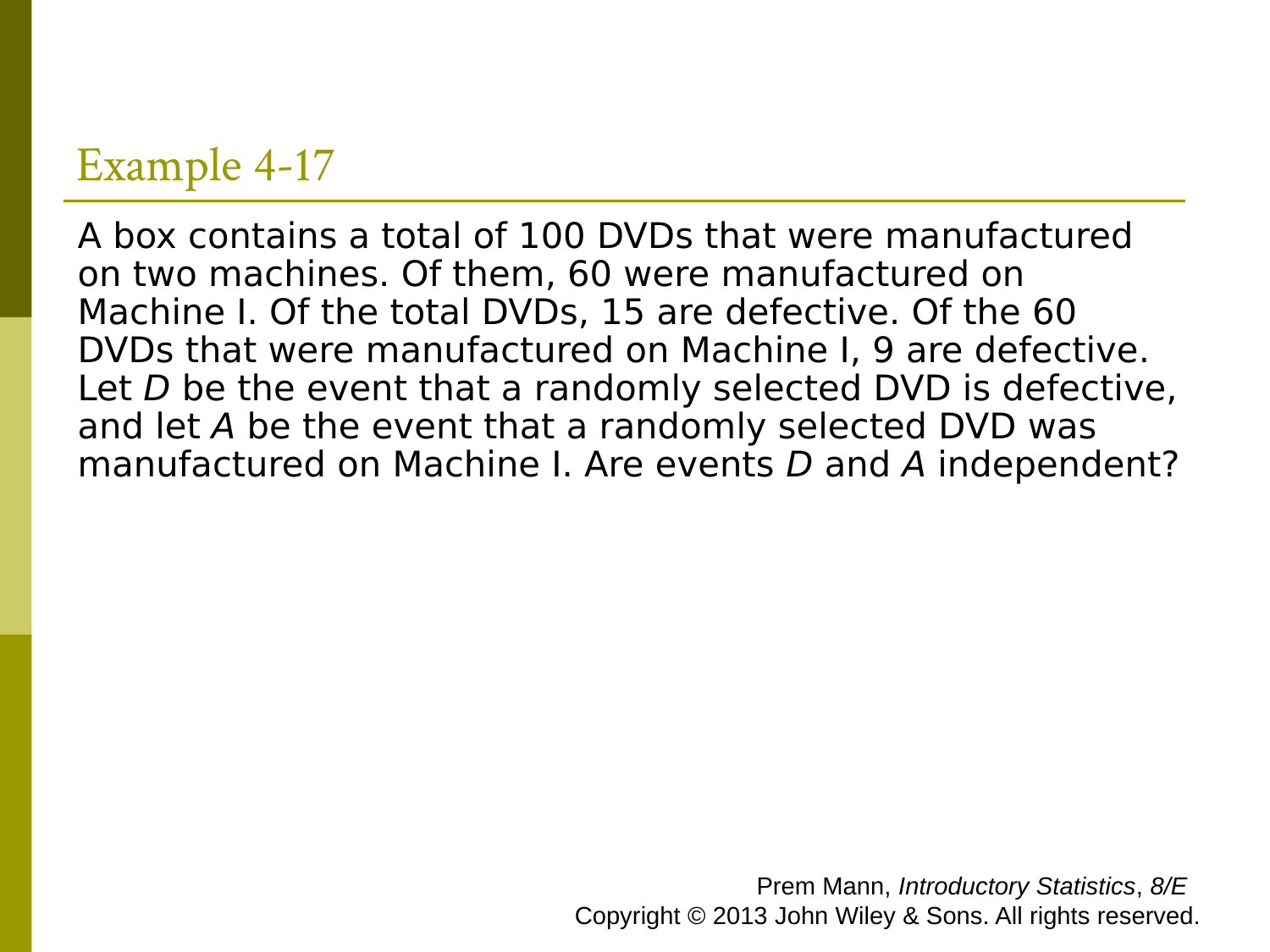

# Example 4-17
A box contains a total of 100 DVDs that were manufactured on two machines. Of them, 60 were manufactured on Machine I. Of the total DVDs, 15 are defective. Of the 60 DVDs that were manufactured on Machine I, 9 are defective.
Let D be the event that a randomly selected DVD is defective, and let A be the event that a randomly selected DVD was manufactured on Machine I. Are events D and A independent?
                          Prem Mann, Introductory Statistics, 8/E Copyright © 2013 John Wiley & Sons. All rights reserved.